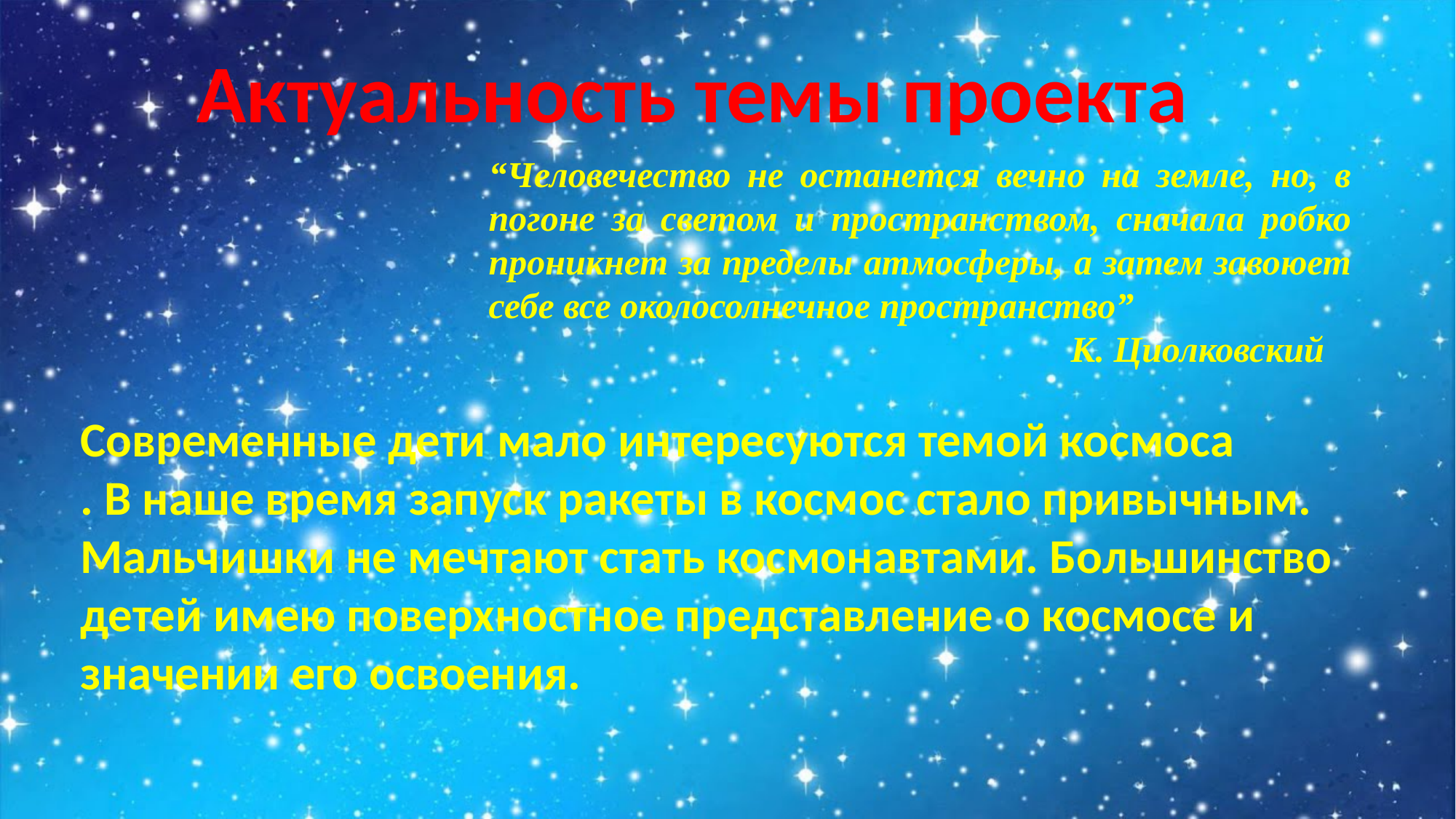

Актуальность темы проекта
“Человечество не останется вечно на земле, но, в погоне за светом и пространством, сначала робко проникнет за пределы атмосферы, а затем завоюет себе все околосолнечное пространство”
					    К. Циолковский
Современные дети мало интересуются темой космоса
. В наше время запуск ракеты в космос стало привычным. Мальчишки не мечтают стать космонавтами. Большинство детей имею поверхностное представление о космосе и значении его освоения.